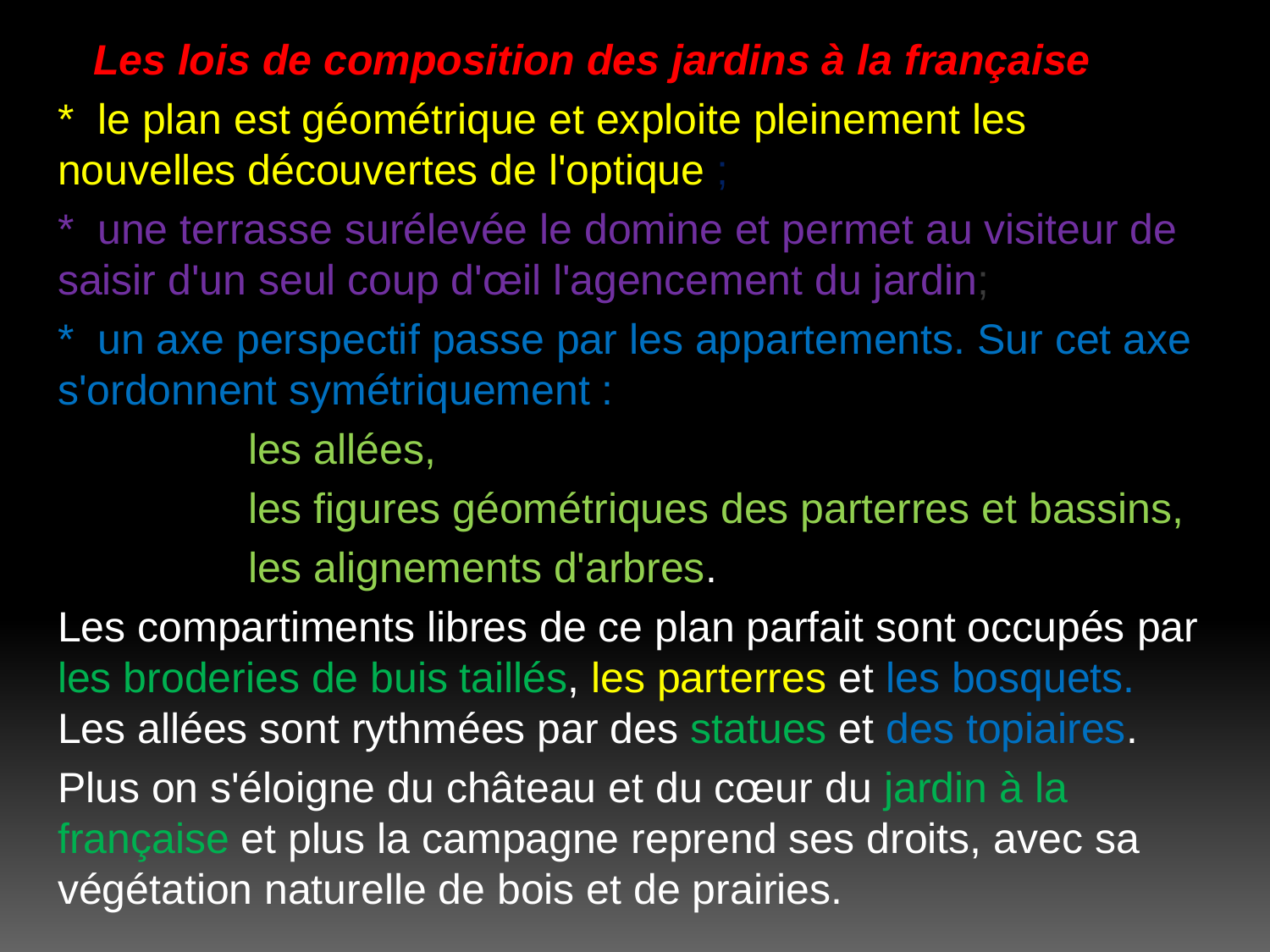

Les lois de composition des jardins à la française
*  le plan est géométrique et exploite pleinement les nouvelles découvertes de l'optique ;
*  une terrasse surélevée le domine et permet au visiteur de saisir d'un seul coup d'œil l'agencement du jardin;
*  un axe perspectif passe par les appartements. Sur cet axe s'ordonnent symétriquement :
	les allées,
	les figures géométriques des parterres et bassins,
	les alignements d'arbres.
Les compartiments libres de ce plan parfait sont occupés par les broderies de buis taillés, les parterres et les bosquets. Les allées sont rythmées par des statues et des topiaires.
Plus on s'éloigne du château et du cœur du jardin à la française et plus la campagne reprend ses droits, avec sa végétation naturelle de bois et de prairies.